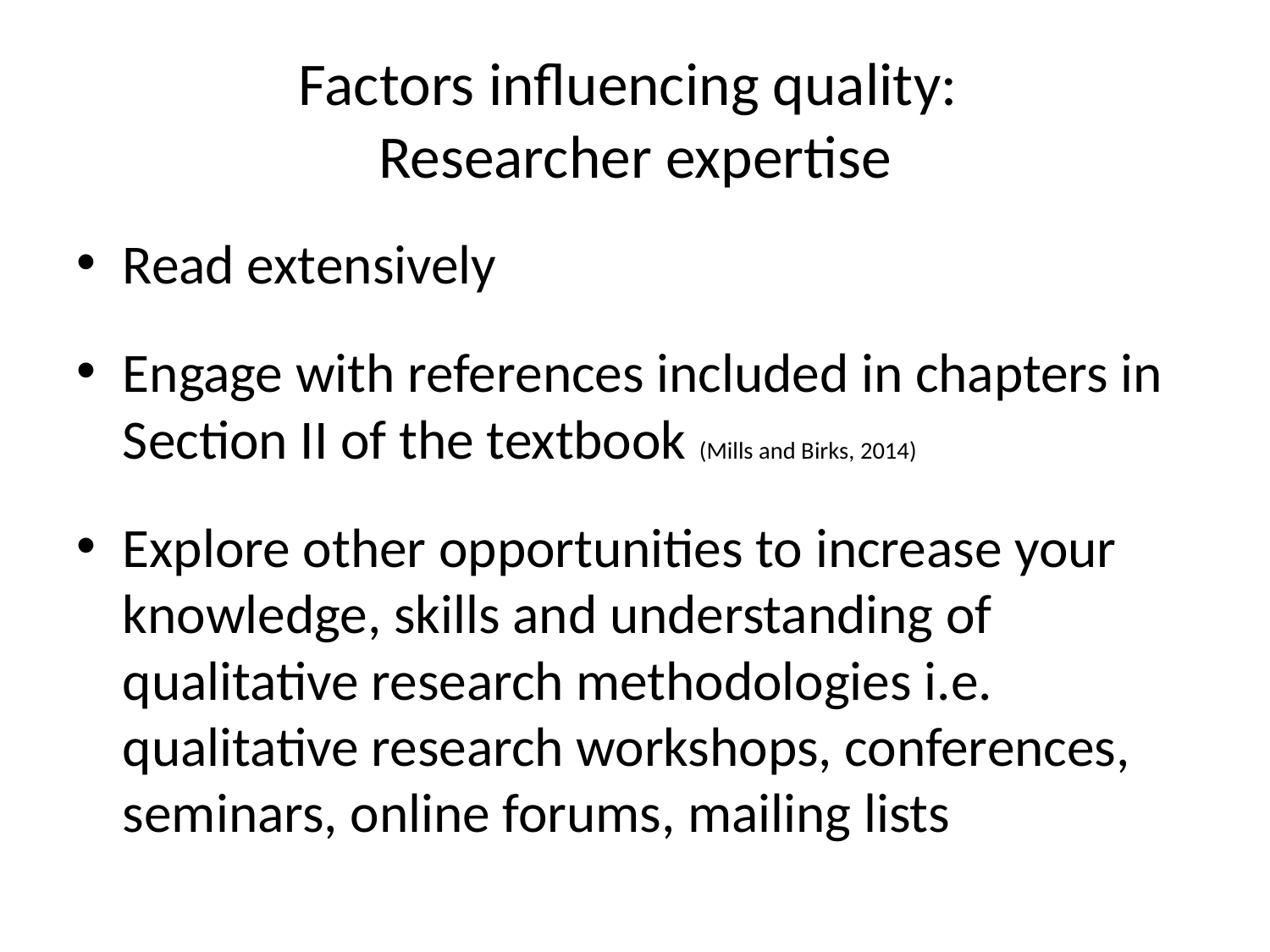

# Factors influencing quality: Researcher expertise
Read extensively
Engage with references included in chapters in Section II of the textbook (Mills and Birks, 2014)
Explore other opportunities to increase your knowledge, skills and understanding of qualitative research methodologies i.e. qualitative research workshops, conferences, seminars, online forums, mailing lists